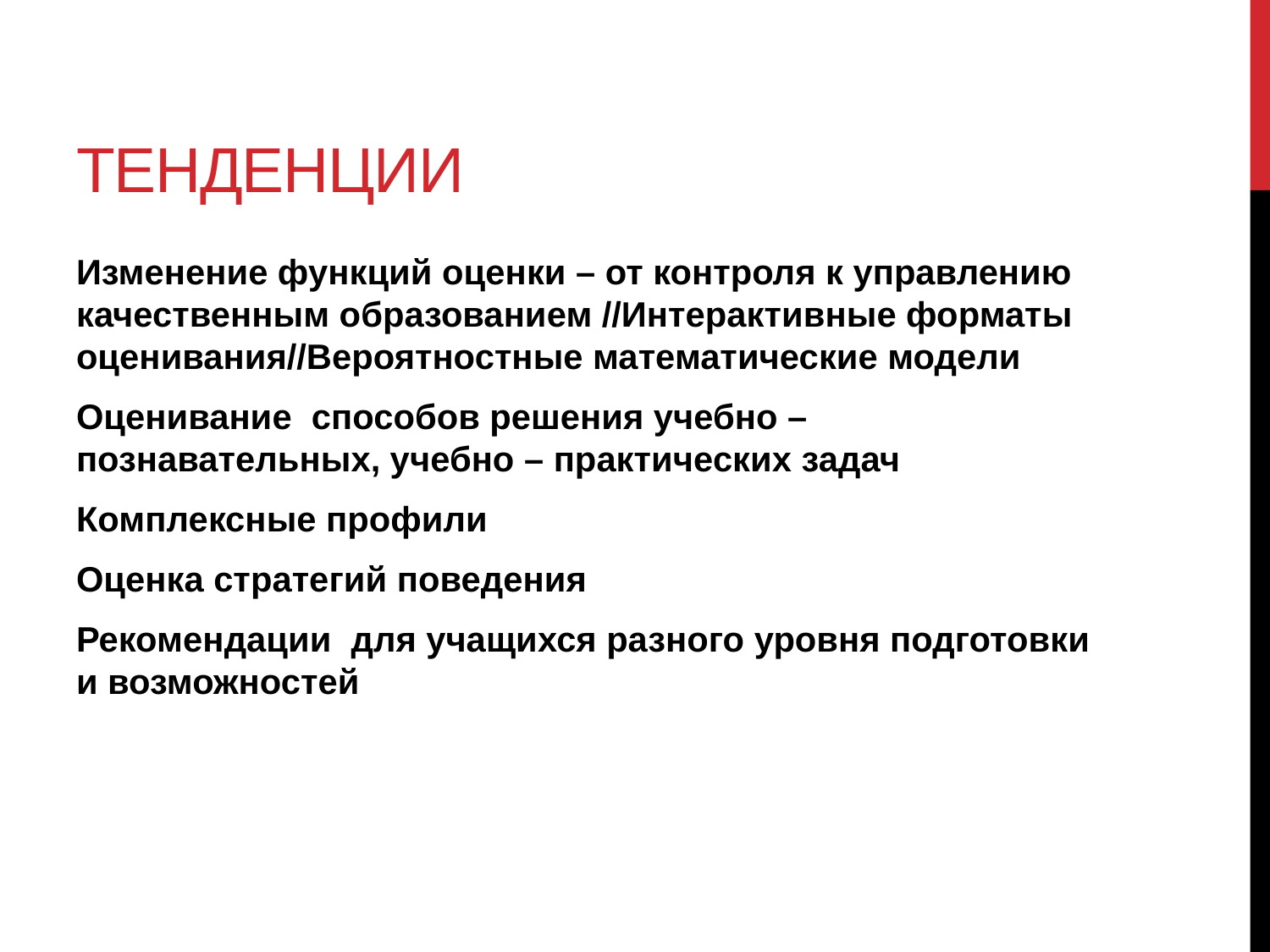

# Тенденции
Изменение функций оценки – от контроля к управлению качественным образованием //Интерактивные форматы оценивания//Вероятностные математические модели
Оценивание  способов решения учебно – познавательных, учебно – практических задач
Комплексные профили
Оценка стратегий поведения
Рекомендации  для учащихся разного уровня подготовки и возможностей